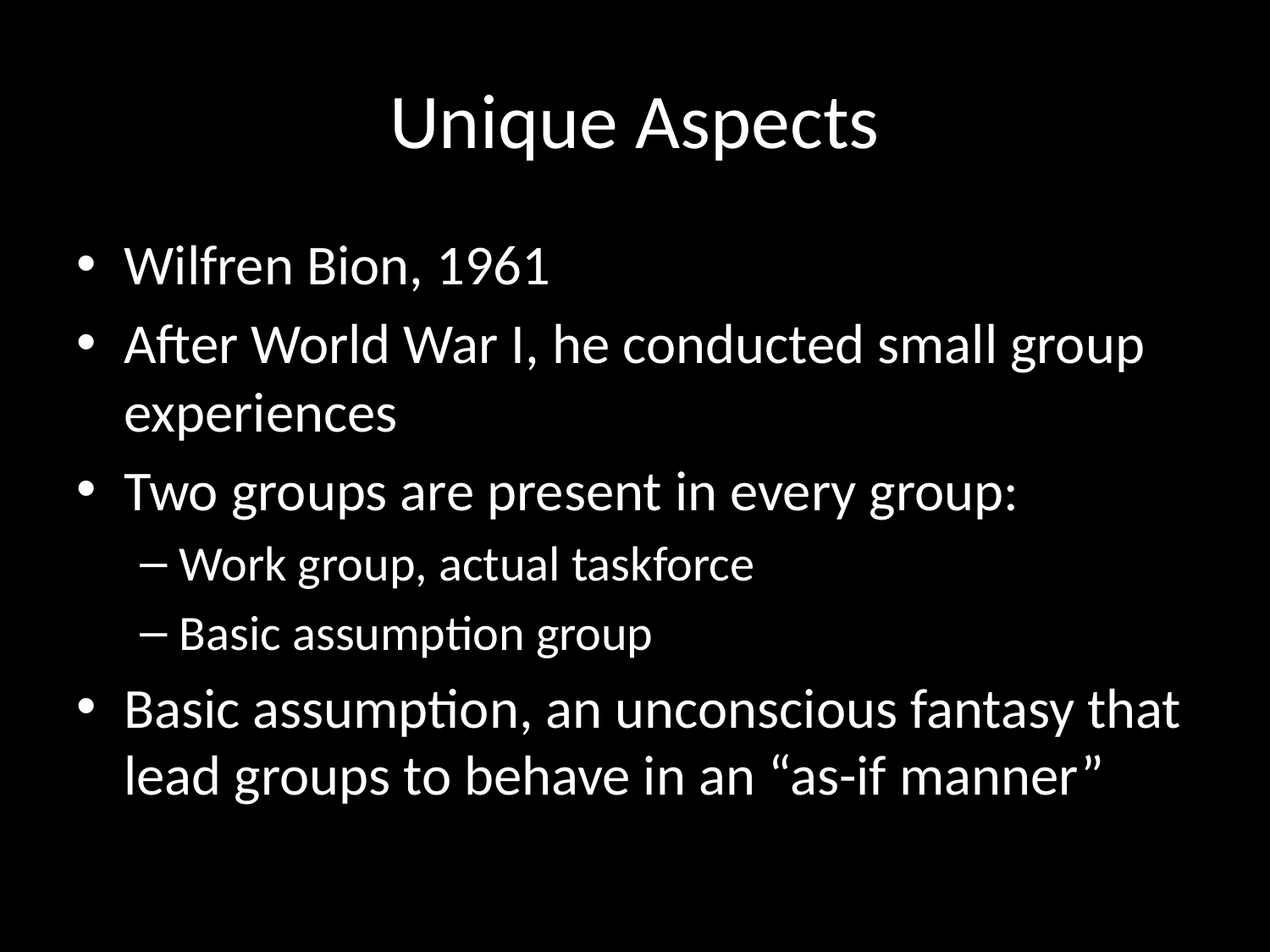

# Unique Aspects
Wilfren Bion, 1961
After World War I, he conducted small group experiences
Two groups are present in every group:
Work group, actual taskforce
Basic assumption group
Basic assumption, an unconscious fantasy that lead groups to behave in an “as-if manner”